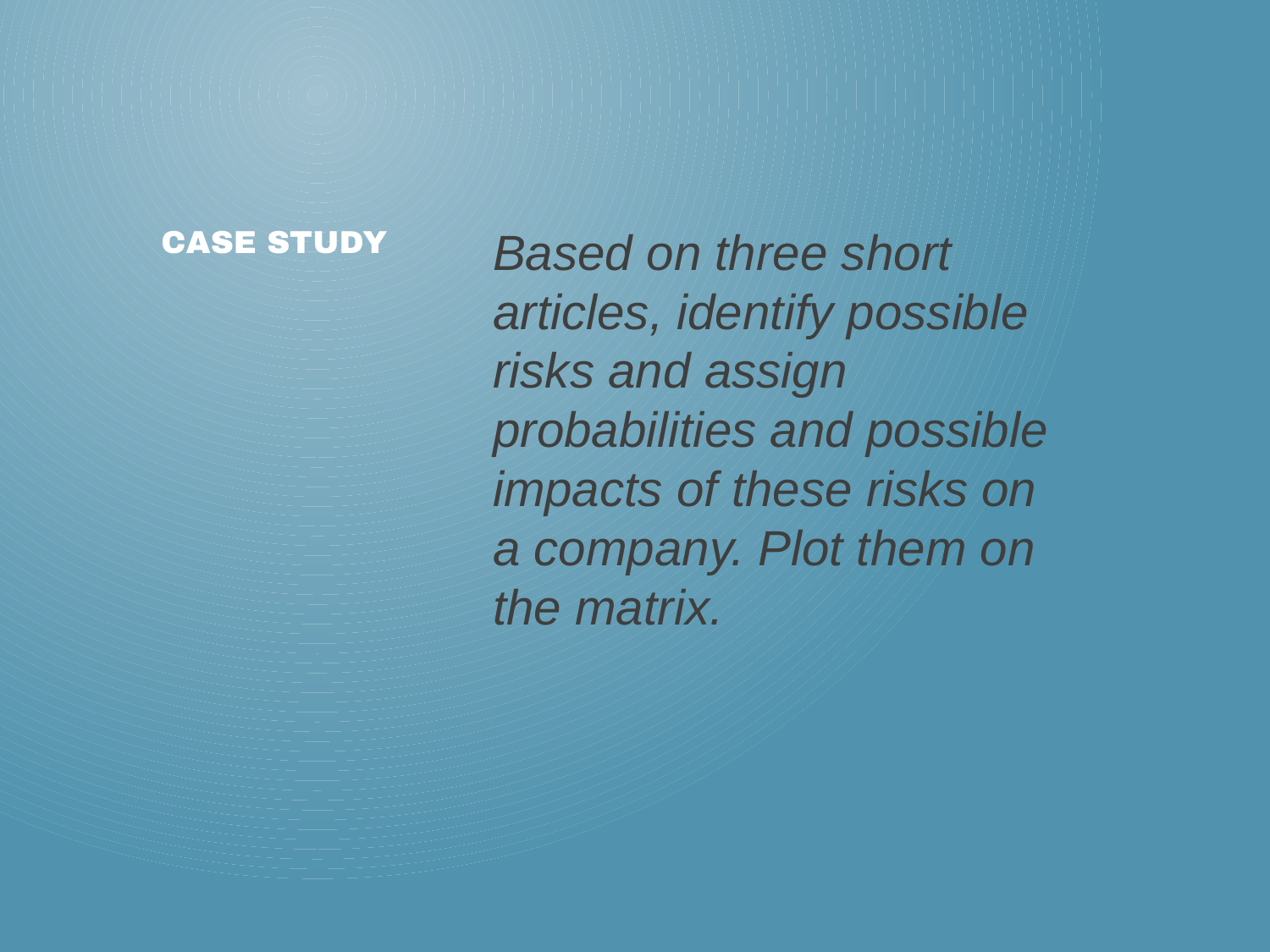

Based on three short articles, identify possible risks and assign probabilities and possible impacts of these risks on a company. Plot them on the matrix.
# CASE STUDY